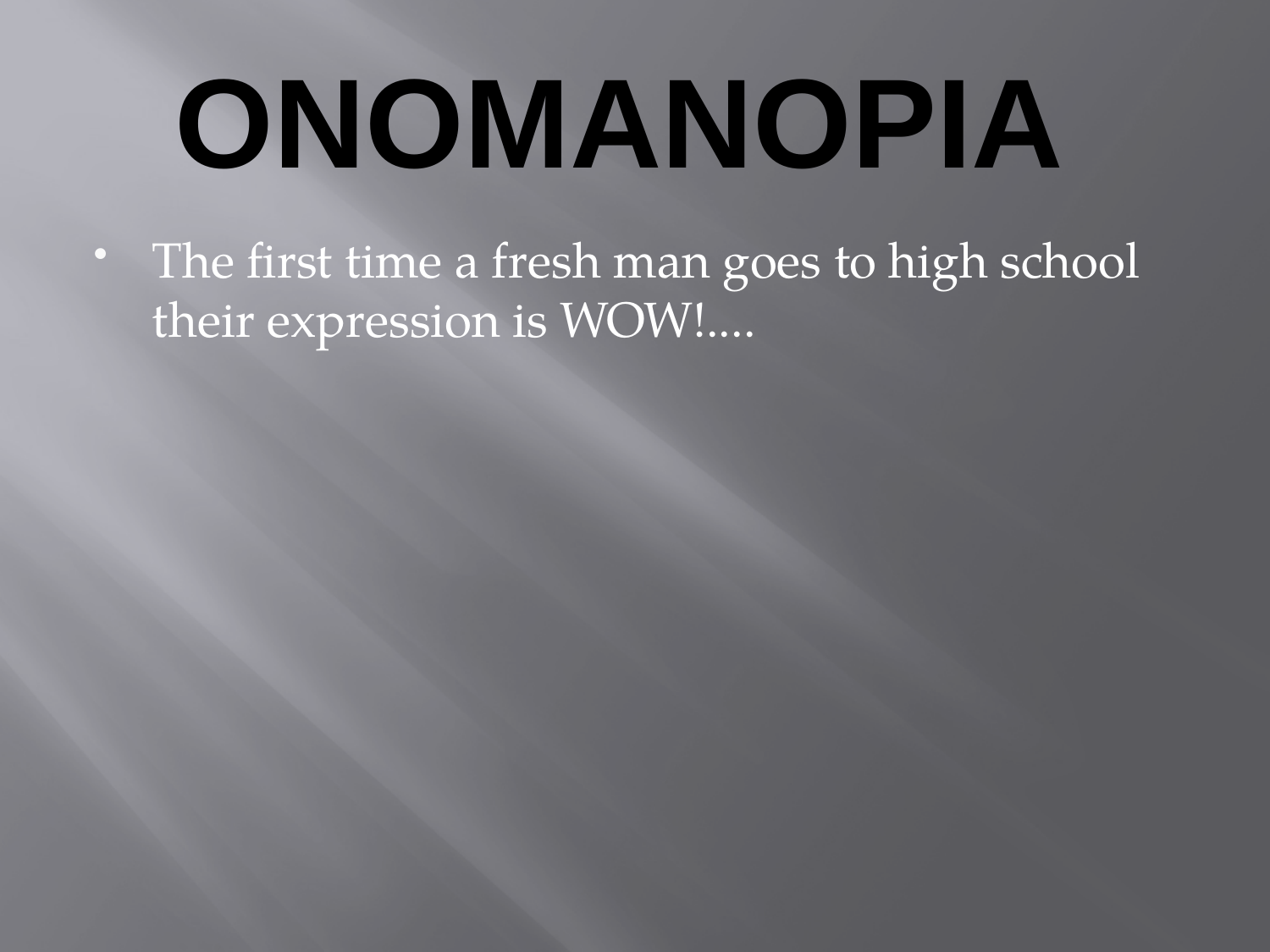

# ONOMANOPIA
The first time a fresh man goes to high school their expression is WOW!....